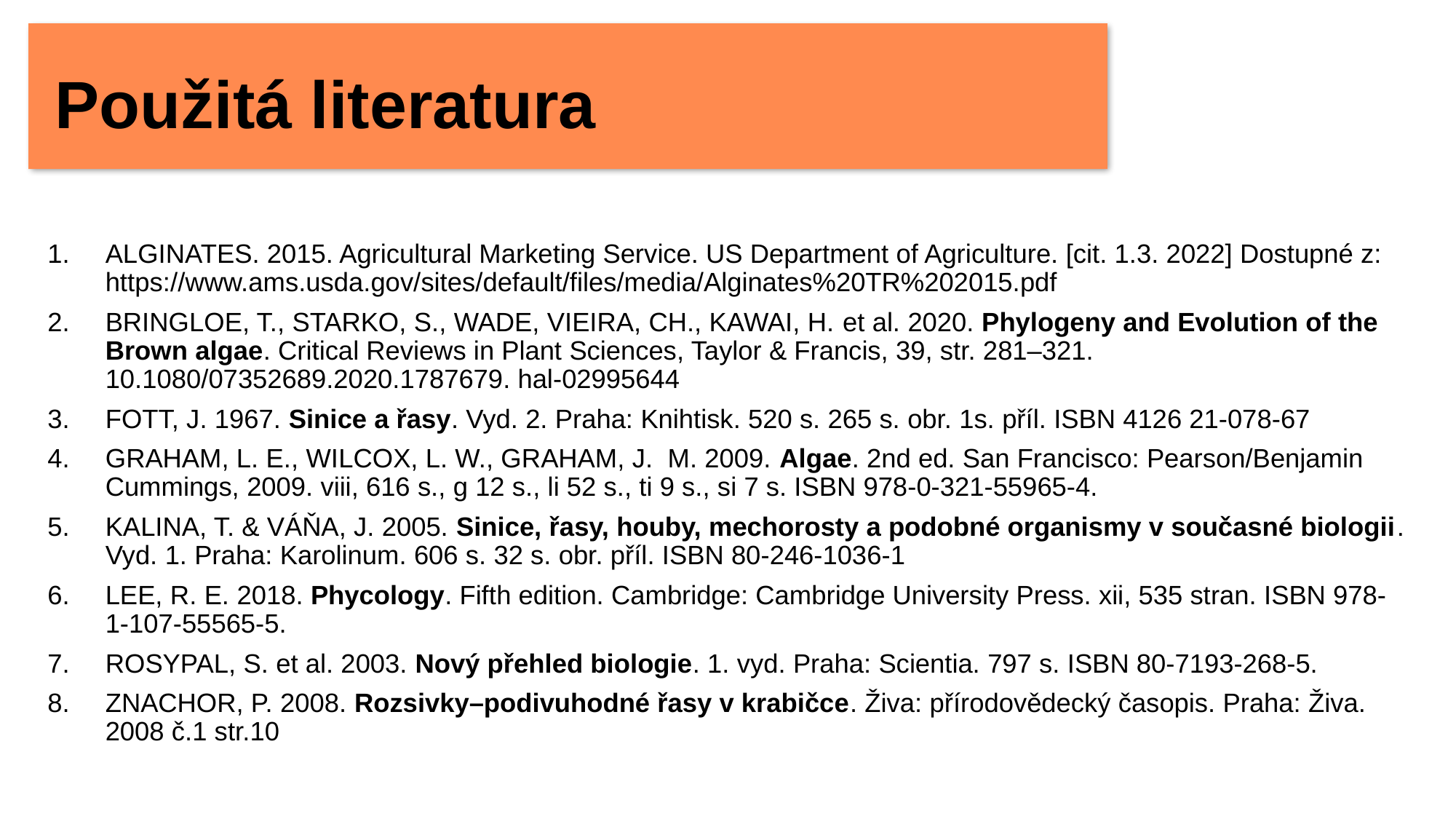

# Použitá literatura
ALGINATES. 2015. Agricultural Marketing Service. US Department of Agriculture. [cit. 1.3. 2022] Dostupné z: https://www.ams.usda.gov/sites/default/files/media/Alginates%20TR%202015.pdf
BRINGLOE, T., STARKO, S., WADE, VIEIRA, CH., KAWAI, H. et al. 2020. Phylogeny and Evolution of the Brown algae. Critical Reviews in Plant Sciences, Taylor & Francis, 39, str. 281–321. 10.1080/07352689.2020.1787679. hal-02995644
FOTT, J. 1967. Sinice a řasy. Vyd. 2. Praha: Knihtisk. 520 s. 265 s. obr. 1s. příl. ISBN 4126 21-078-67
GRAHAM, L. E., WILCOX, L. W., GRAHAM, J.  M. 2009. Algae. 2nd ed. San Francisco: Pearson/Benjamin Cummings, 2009. viii, 616 s., g 12 s., li 52 s., ti 9 s., si 7 s. ISBN 978-0-321-55965-4.
KALINA, T. & VÁŇA, J. 2005. Sinice, řasy, houby, mechorosty a podobné organismy v současné biologii. Vyd. 1. Praha: Karolinum. 606 s. 32 s. obr. příl. ISBN 80-246-1036-1
LEE, R. E. 2018. Phycology. Fifth edition. Cambridge: Cambridge University Press. xii, 535 stran. ISBN 978-1-107-55565-5.
ROSYPAL, S. et al. 2003. Nový přehled biologie. 1. vyd. Praha: Scientia. 797 s. ISBN 80-7193-268-5.
ZNACHOR, P. 2008. Rozsivky–podivuhodné řasy v krabičce. Živa: přírodovědecký časopis. Praha: Živa. 2008 č.1 str.10